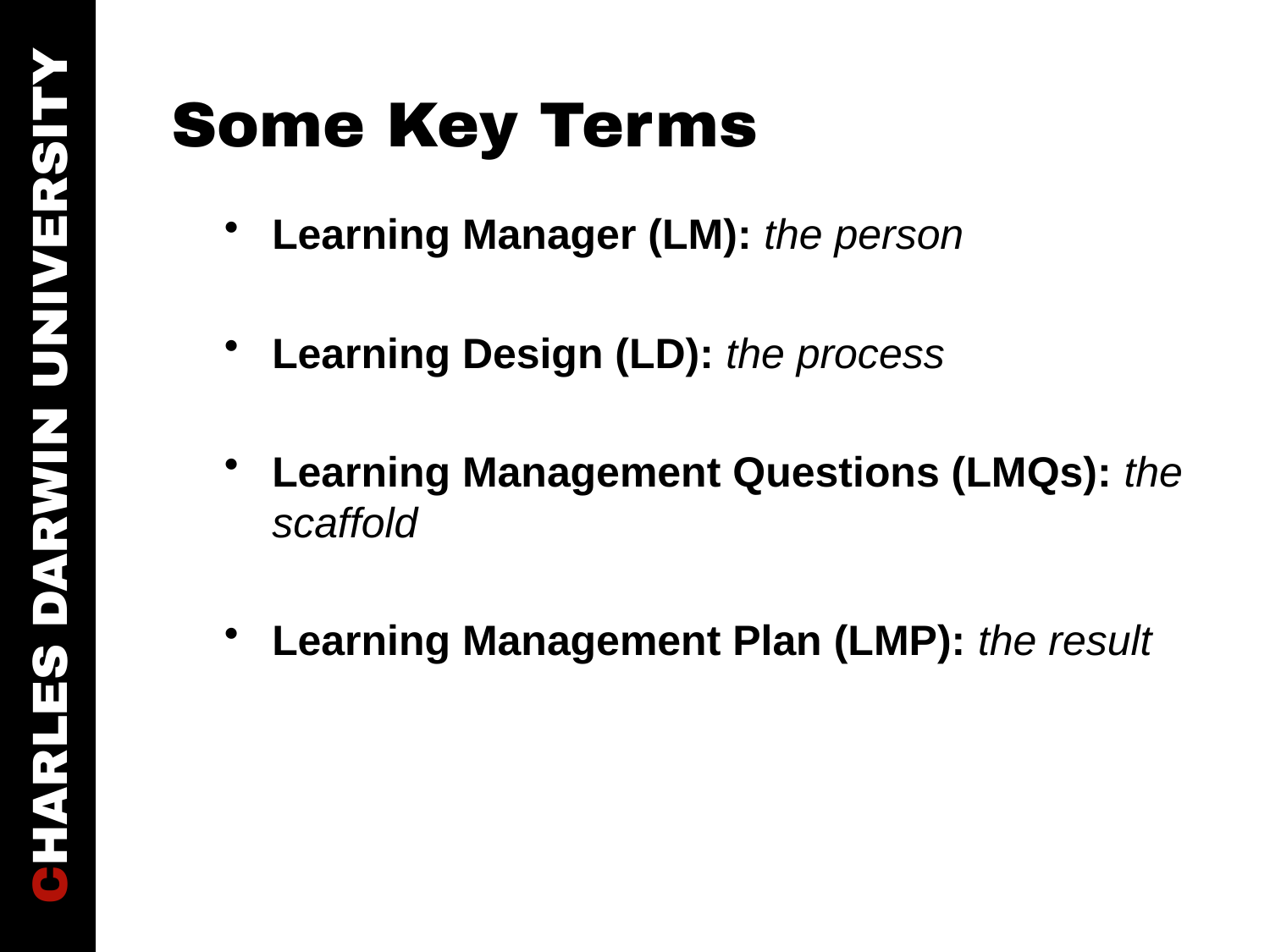

# Some Key Terms
Learning Manager (LM): the person

Learning Design (LD): the process

Learning Management Questions (LMQs): the scaffold

Learning Management Plan (LMP): the result